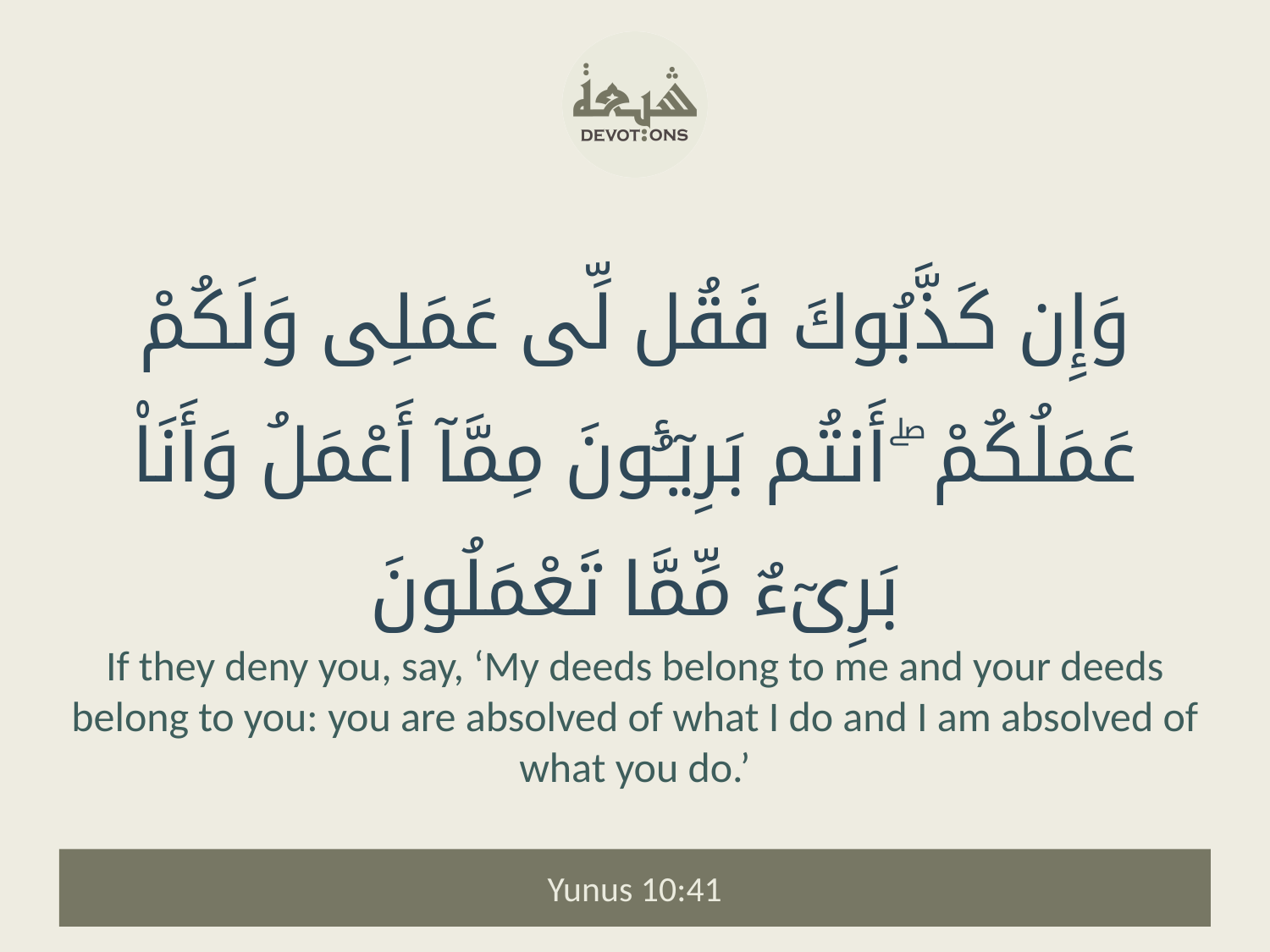

وَإِن كَذَّبُوكَ فَقُل لِّى عَمَلِى وَلَكُمْ عَمَلُكُمْ ۖ أَنتُم بَرِيٓـُٔونَ مِمَّآ أَعْمَلُ وَأَنَا۠ بَرِىٓءٌ مِّمَّا تَعْمَلُونَ
If they deny you, say, ‘My deeds belong to me and your deeds belong to you: you are absolved of what I do and I am absolved of what you do.’
Yunus 10:41